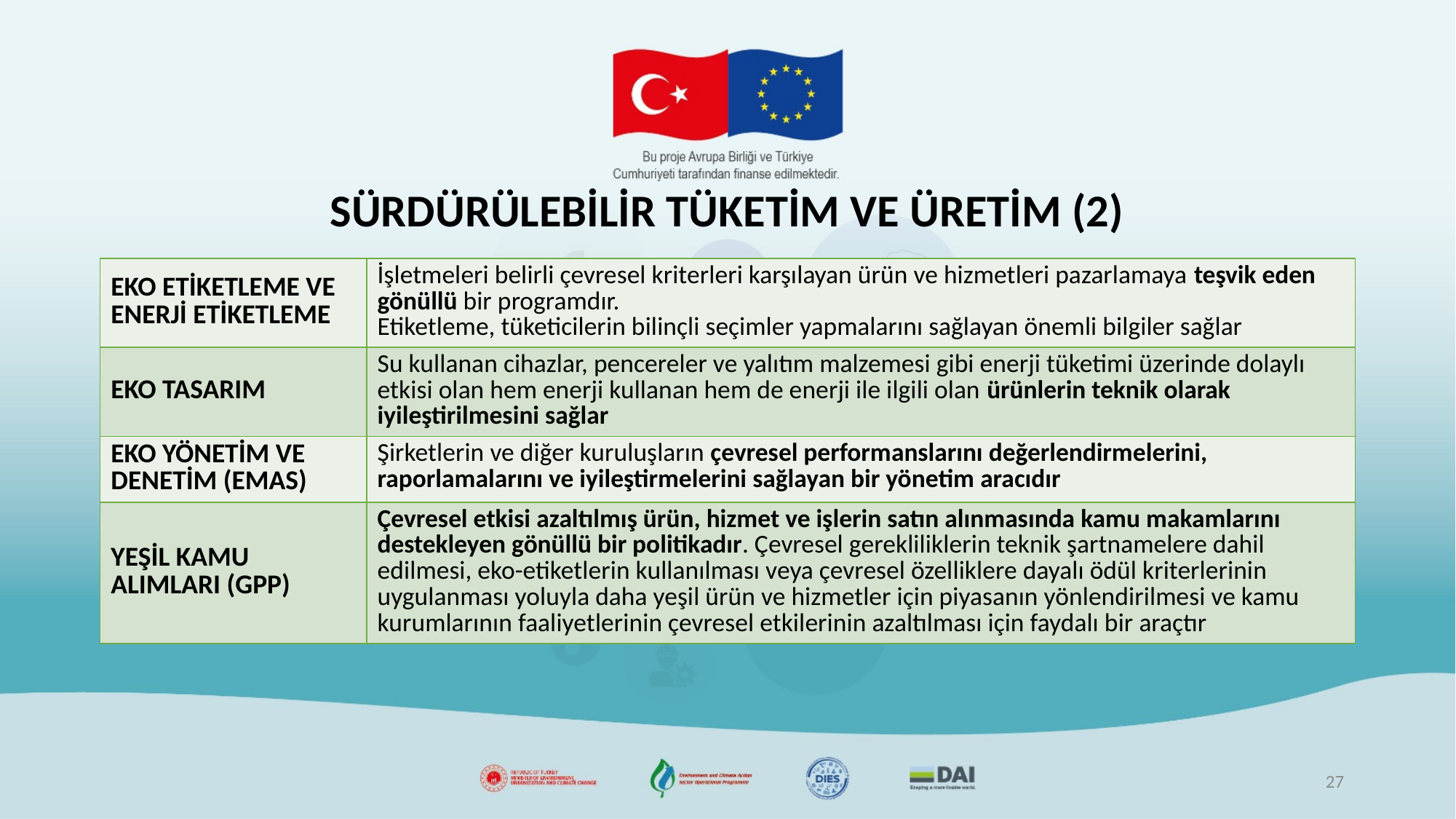

# SÜRDÜRÜLEBİLİR TÜKETİM VE ÜRETİM (2)

| EKO ETİKETLEME VE ENERJİ ETİKETLEME | İşletmeleri belirli çevresel kriterleri karşılayan ürün ve hizmetleri pazarlamaya teşvik eden gönüllü bir programdır. Etiketleme, tüketicilerin bilinçli seçimler yapmalarını sağlayan önemli bilgiler sağlar |
| --- | --- |
| EKO TASARIM | Su kullanan cihazlar, pencereler ve yalıtım malzemesi gibi enerji tüketimi üzerinde dolaylı etkisi olan hem enerji kullanan hem de enerji ile ilgili olan ürünlerin teknik olarak iyileştirilmesini sağlar |
| EKO YÖNETİM VE DENETİM (EMAS) | Şirketlerin ve diğer kuruluşların çevresel performanslarını değerlendirmelerini, raporlamalarını ve iyileştirmelerini sağlayan bir yönetim aracıdır |
| YEŞİL KAMU ALIMLARI (GPP) | Çevresel etkisi azaltılmış ürün, hizmet ve işlerin satın alınmasında kamu makamlarını destekleyen gönüllü bir politikadır. Çevresel gerekliliklerin teknik şartnamelere dahil edilmesi, eko-etiketlerin kullanılması veya çevresel özelliklere dayalı ödül kriterlerinin uygulanması yoluyla daha yeşil ürün ve hizmetler için piyasanın yönlendirilmesi ve kamu kurumlarının faaliyetlerinin çevresel etkilerinin azaltılması için faydalı bir araçtır |
27